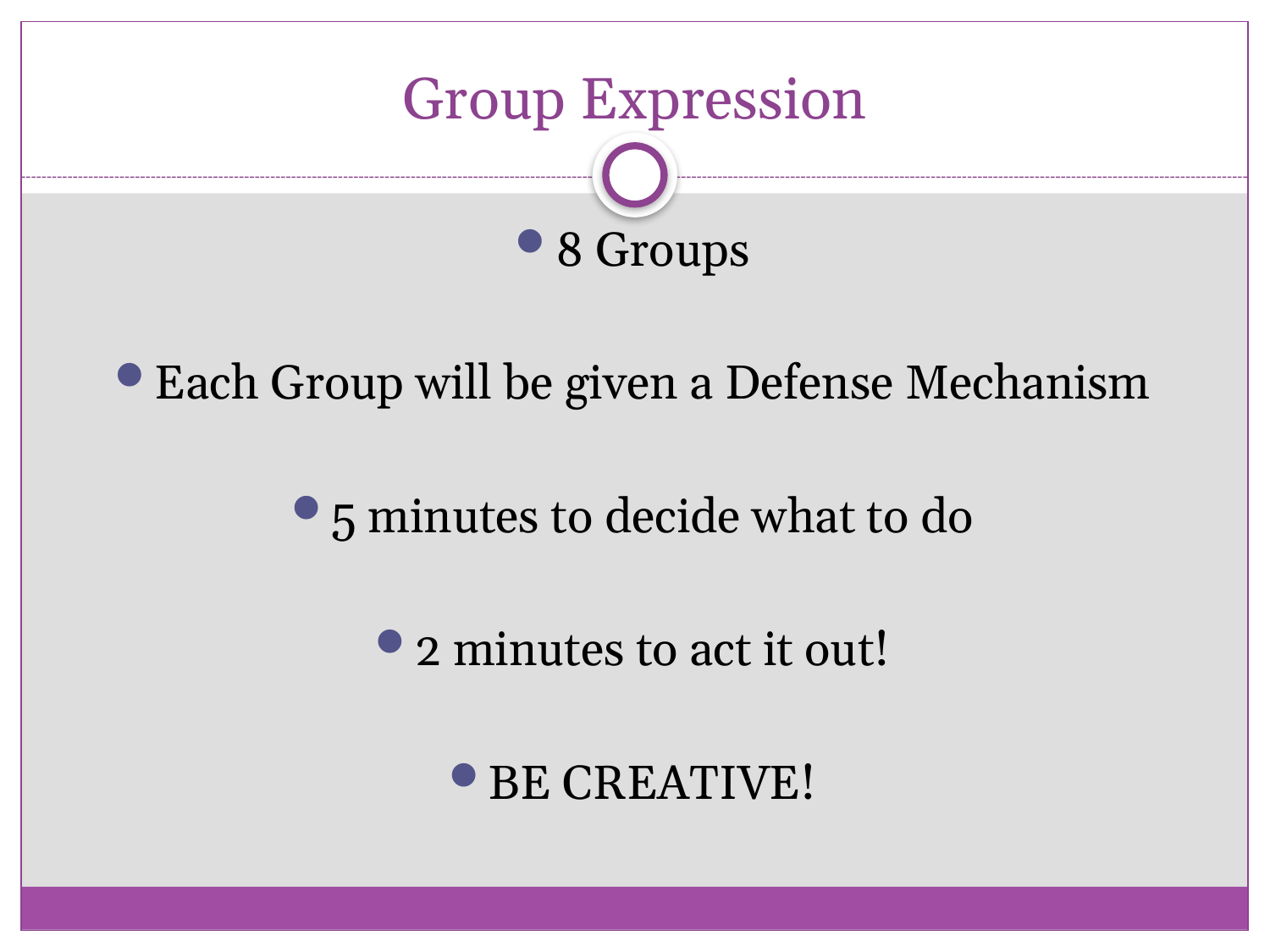

# Group Expression
8 Groups

Each Group will be given a Defense Mechanism

5 minutes to decide what to do

2 minutes to act it out!

BE CREATIVE!